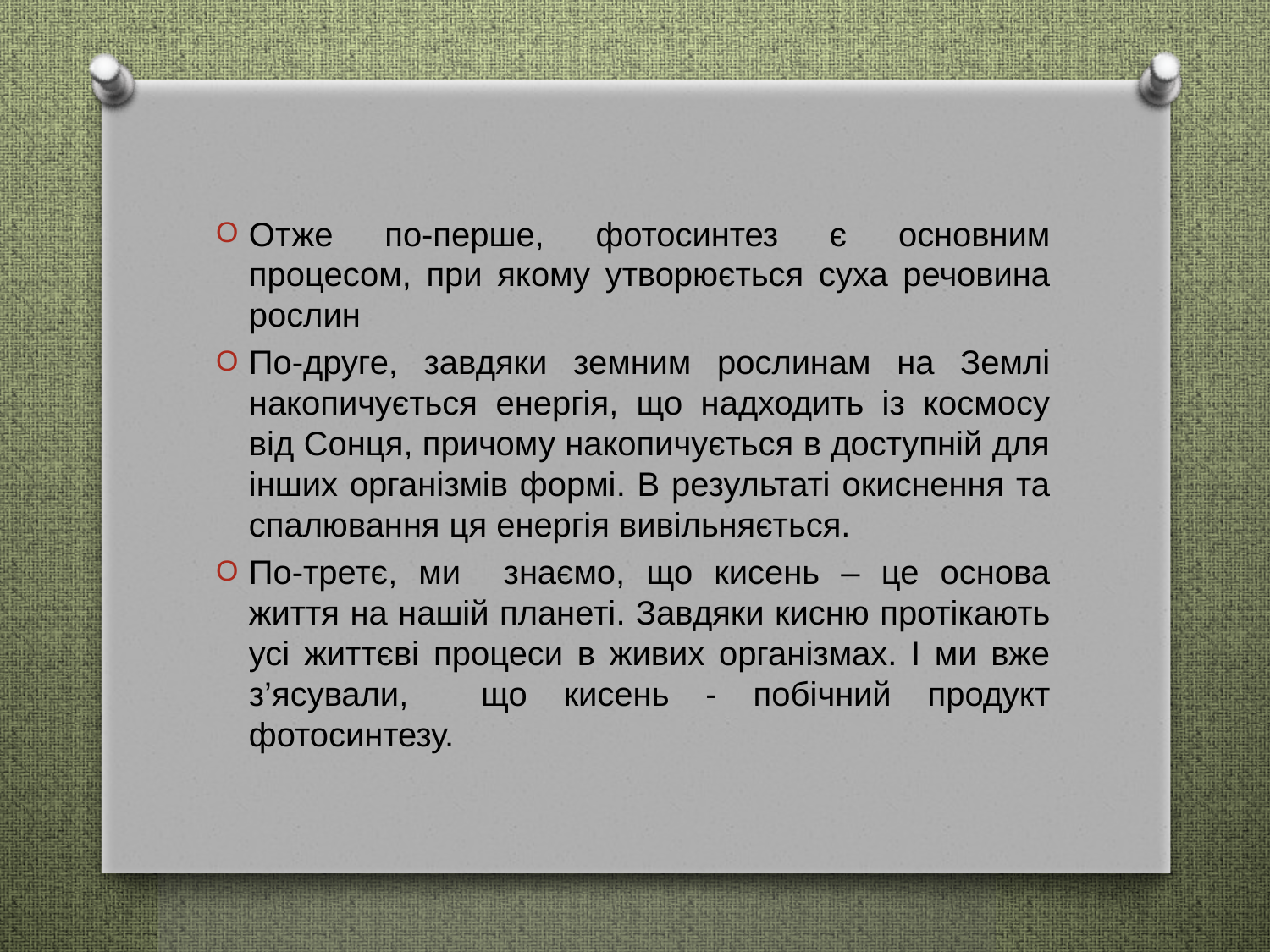

Отже по-перше, фотосинтез є основним процесом, при якому утворюється суха речовина рослин
По-друге, завдяки земним рослинам на Землі накопичується енергія, що надходить із космосу від Сонця, причому накопичується в доступній для інших організмів формі. В результаті окиснення та спалювання ця енергія вивільняється.
По-третє, ми  знаємо, що кисень – це основа життя на нашій планеті. Завдяки кисню протікають усі життєві процеси в живих організмах. І ми вже з’ясували,  що кисень - побічний продукт фотосинтезу.